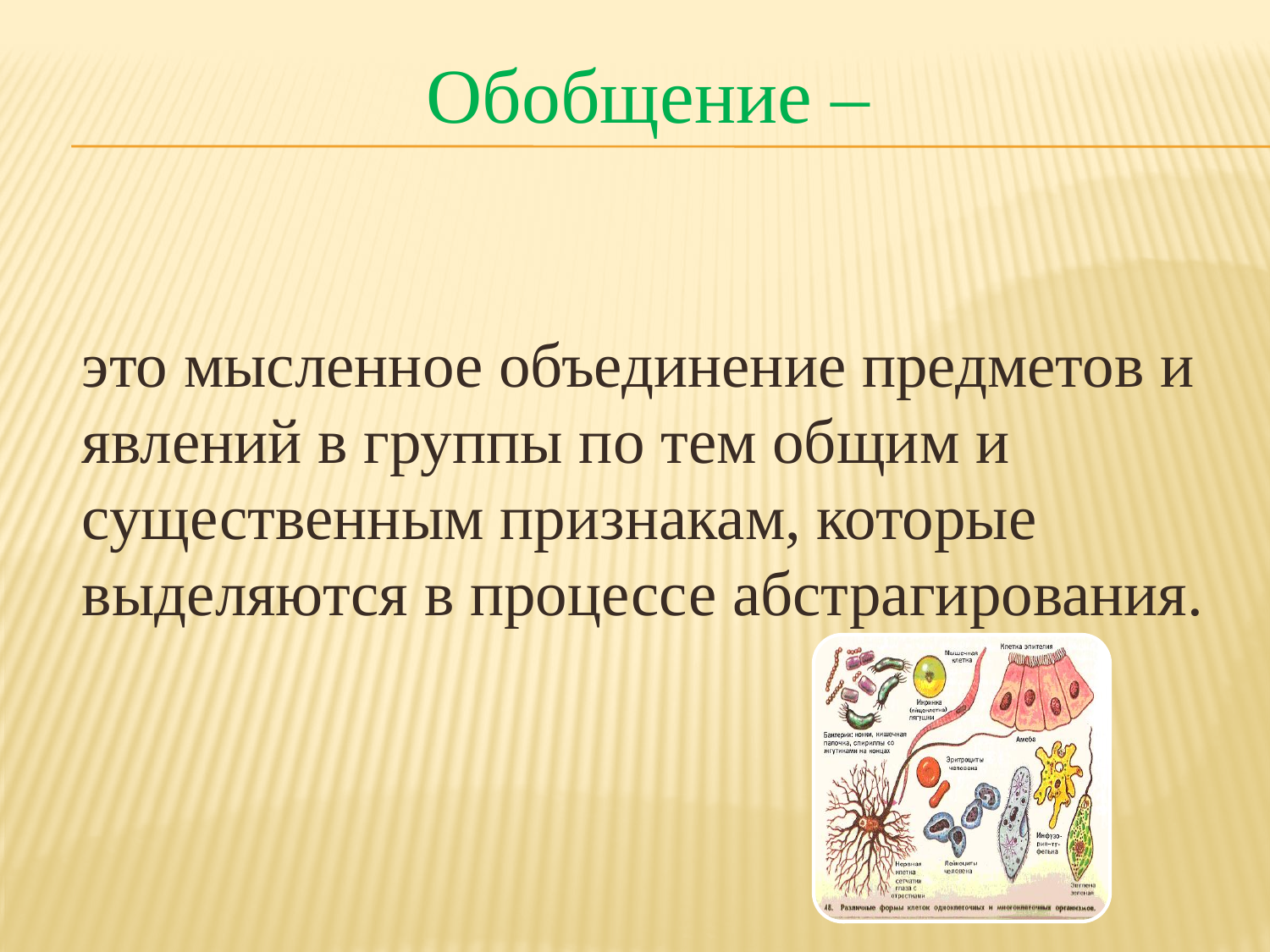

Обобщение –
#
это мысленное объединение предметов и явлений в группы по тем общим и существенным признакам, которые выделяются в процессе абстрагирования.